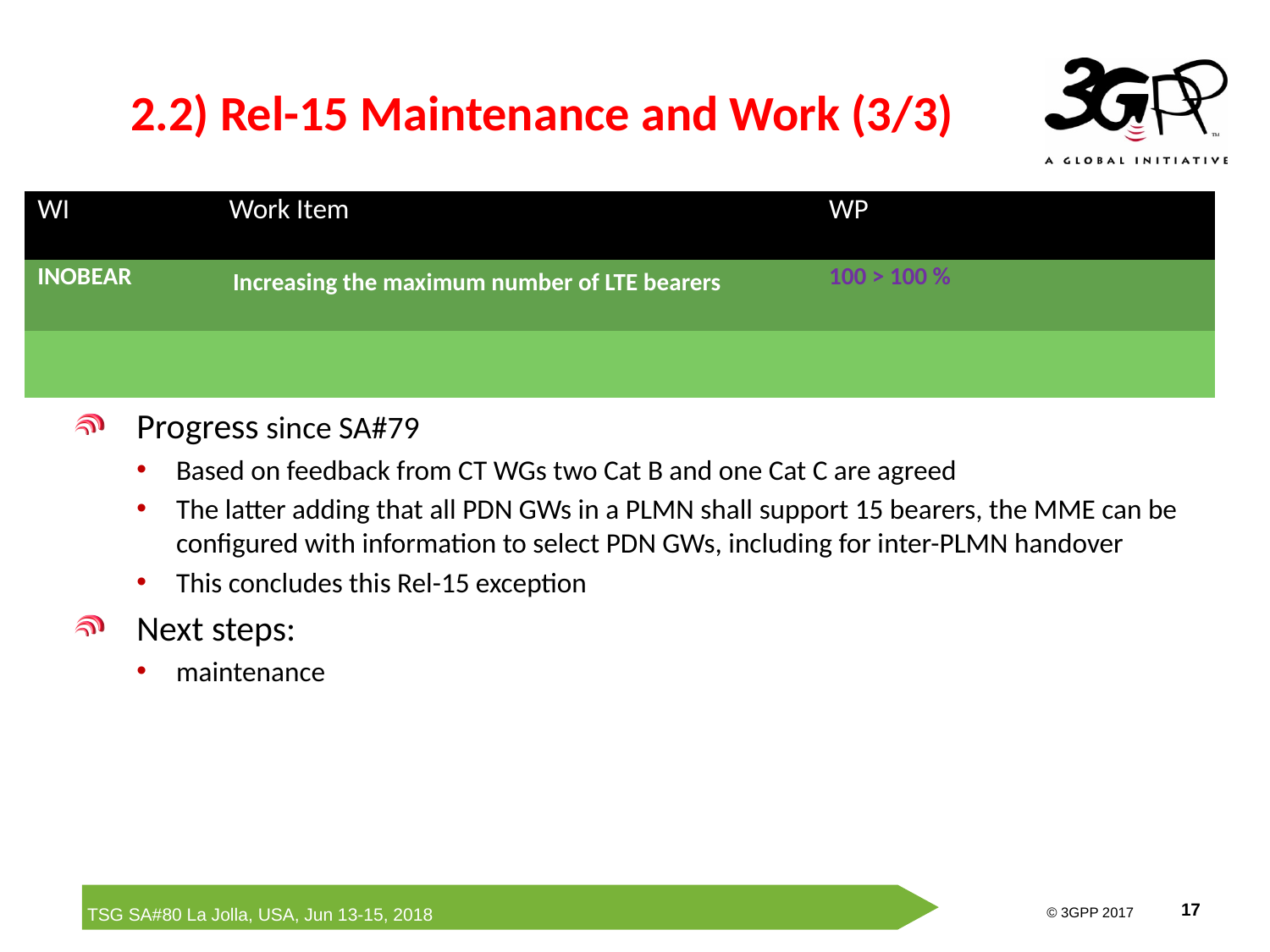

# 2.2) Rel-15 Maintenance and Work (3/3)
| WI | Work Item | WP |  |  |
| --- | --- | --- | --- | --- |
| INOBEAR | Increasing the maximum number of LTE bearers | 100 > 100 % |  |  |
|  |  |  |  |  |
Progress since SA#79
Based on feedback from CT WGs two Cat B and one Cat C are agreed
The latter adding that all PDN GWs in a PLMN shall support 15 bearers, the MME can be configured with information to select PDN GWs, including for inter-PLMN handover
This concludes this Rel-15 exception
Next steps:
maintenance